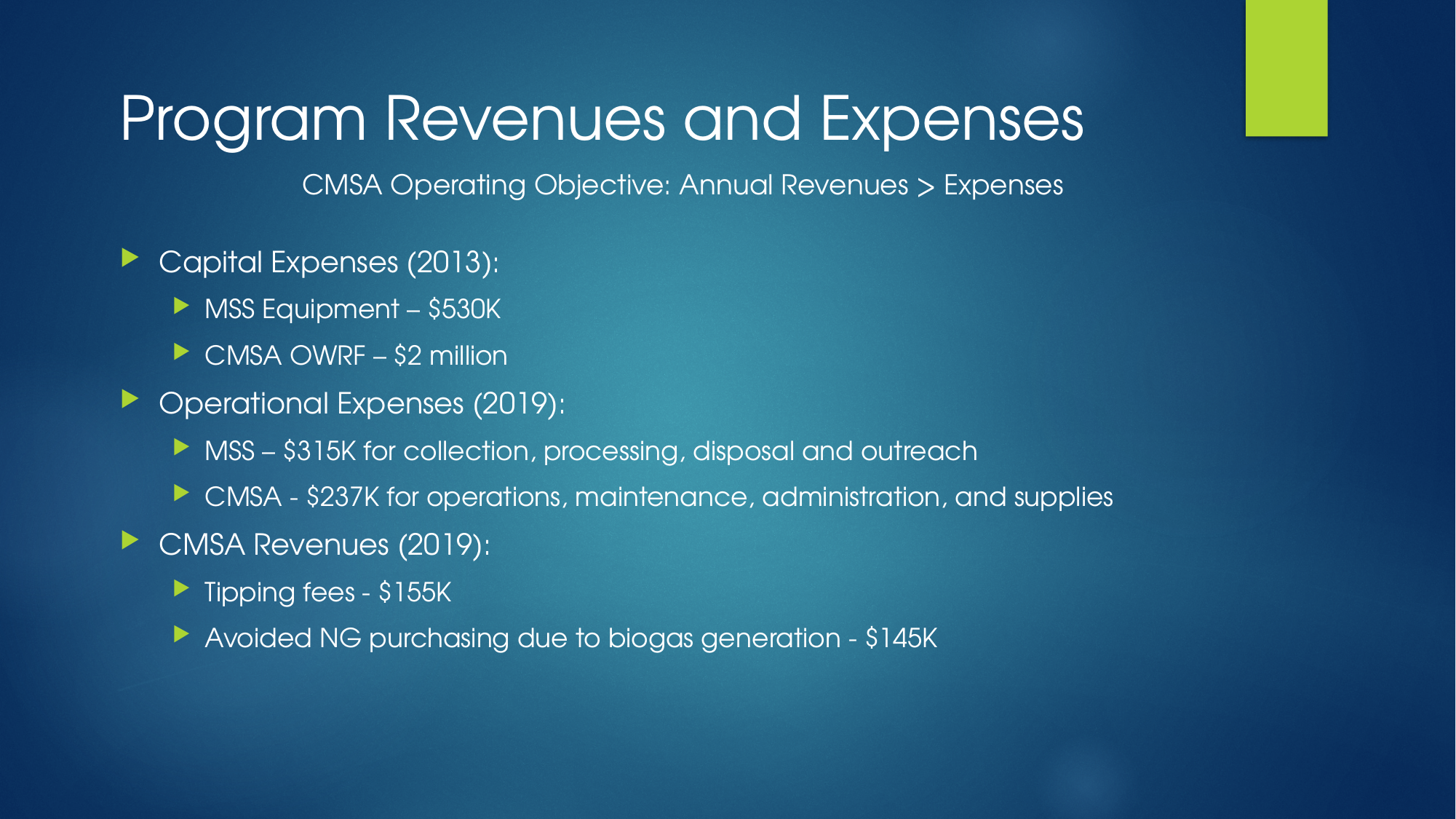

# Program Revenues and Expenses
CMSA Operating Objective: Annual Revenues > Expenses
Capital Expenses (2013):
MSS Equipment – $530K
CMSA OWRF – $2 million
Operational Expenses (2019):
MSS – $315K for collection, processing, disposal and outreach
CMSA - $237K for operations, maintenance, administration, and supplies
CMSA Revenues (2019):
Tipping fees - $155K
Avoided NG purchasing due to biogas generation - $145K